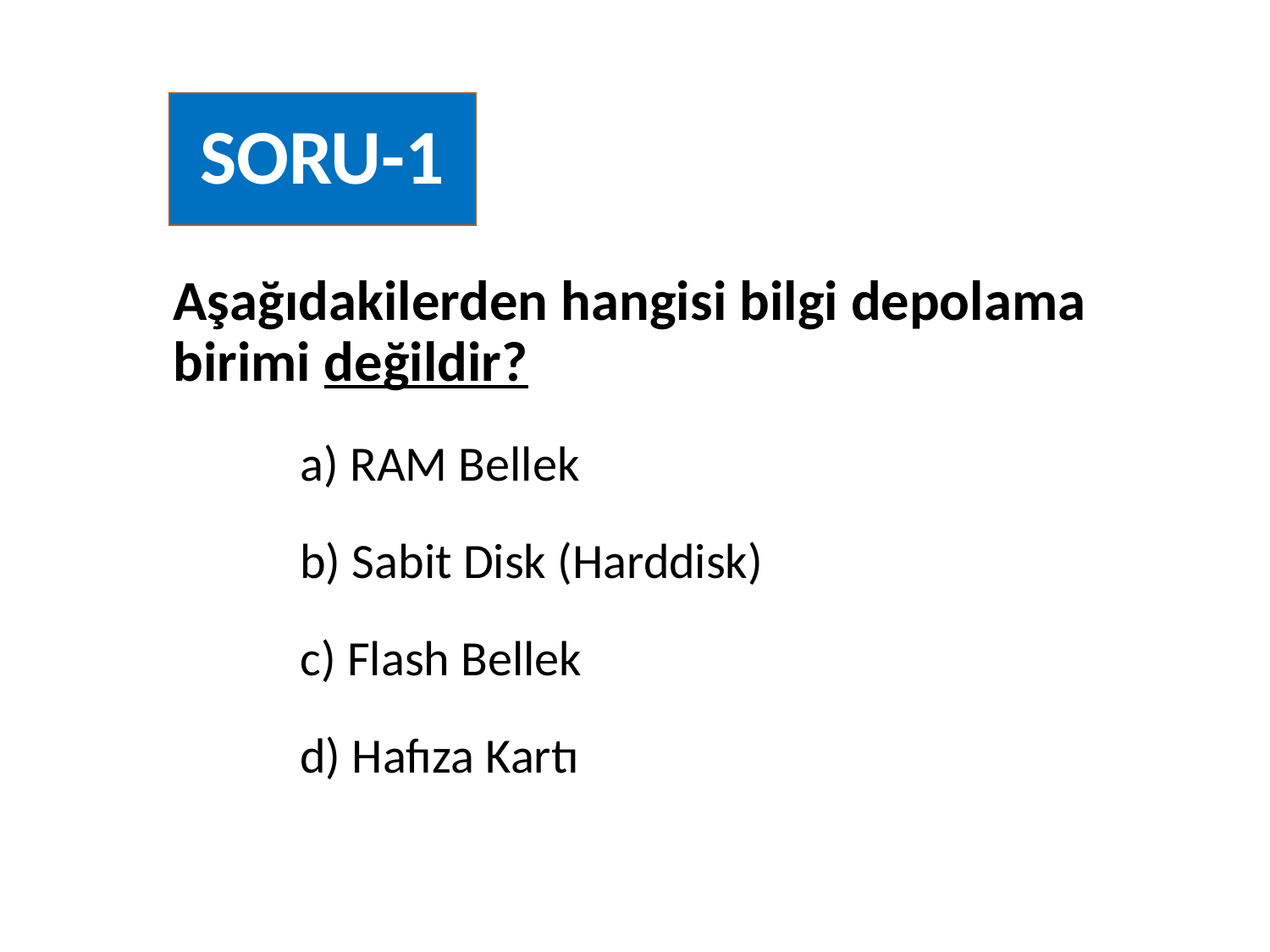

# SORU-1
Aşağıdakilerden hangisi bilgi depolama birimi değildir?
a) RAM Bellek
b) Sabit Disk (Harddisk)
c) Flash Bellek
d) Hafıza Kartı